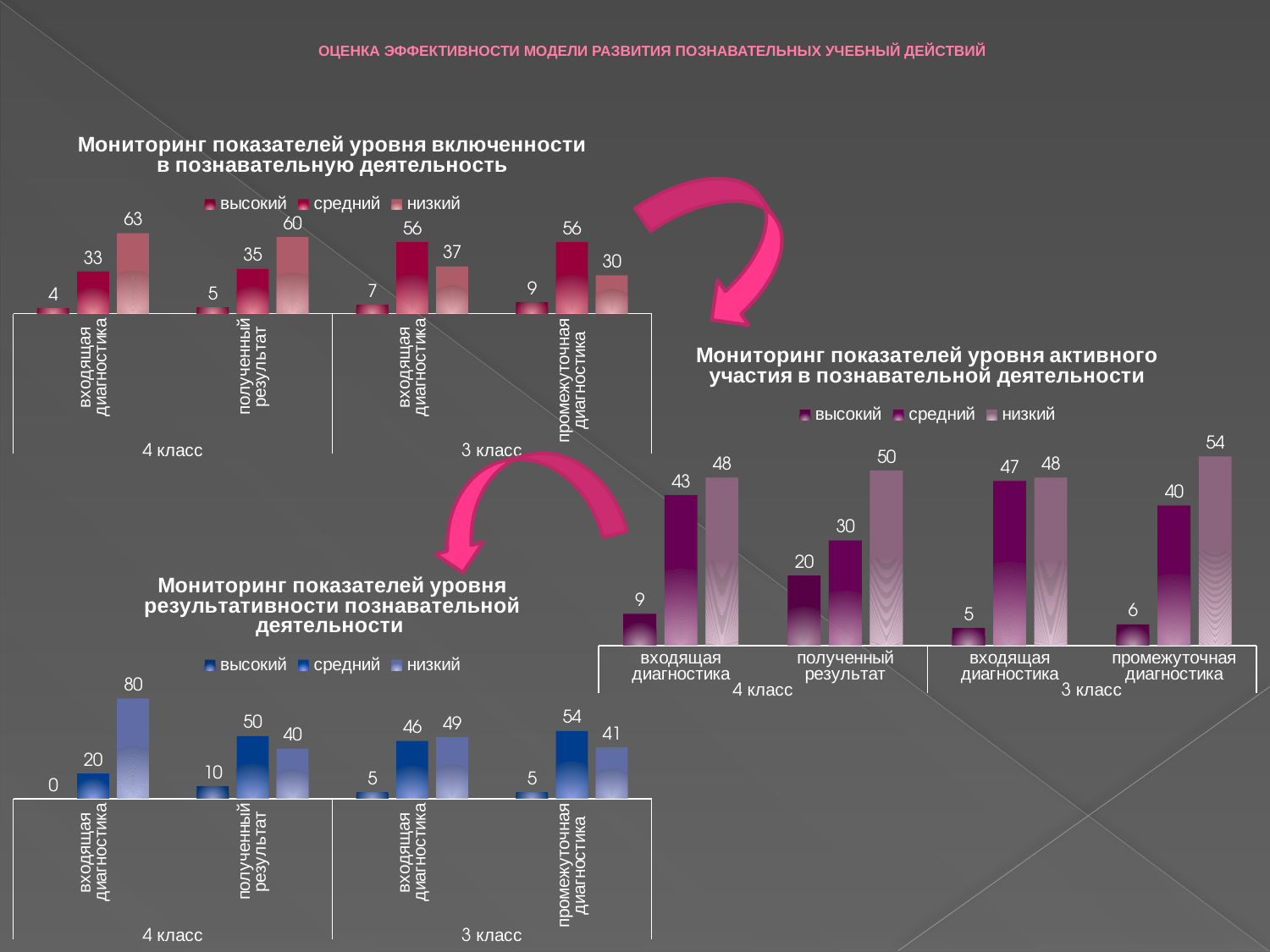

# ОЦЕНКА ЭФФЕКТИВНОСТИ МОДЕЛИ РАЗВИТИЯ ПОЗНАВАТЕЛЬНЫХ УЧЕБНЫЙ ДЕЙСТВИЙ

### Chart: Мониторинг показателей уровня включенности в познавательную деятельность

| Category | высокий | средний | низкий |
|---|---|---|---|
| входящая диагностика | 4.0 | 33.0 | 63.0 |
| полученный результат | 5.0 | 35.0 | 60.0 |
| входящая диагностика | 7.0 | 56.0 | 37.0 |
| промежуточная диагностика | 9.0 | 56.0 | 30.0 |

### Chart: Мониторинг показателей уровня активного участия в познавательной деятельности

| Category | высокий | средний | низкий |
|---|---|---|---|
| входящая диагностика | 9.0 | 43.0 | 48.0 |
| полученный результат | 20.0 | 30.0 | 50.0 |
| входящая диагностика | 5.0 | 47.0 | 48.0 |
| промежуточная диагностика | 6.0 | 40.0 | 54.0 |

### Chart: Мониторинг показателей уровня результативности познавательной деятельности

| Category | высокий | средний | низкий |
|---|---|---|---|
| входящая диагностика | 0.0 | 20.0 | 80.0 |
| полученный результат | 10.0 | 50.0 | 40.0 |
| входящая диагностика | 5.0 | 46.0 | 49.0 |
| промежуточная диагностика | 5.0 | 54.0 | 41.0 |